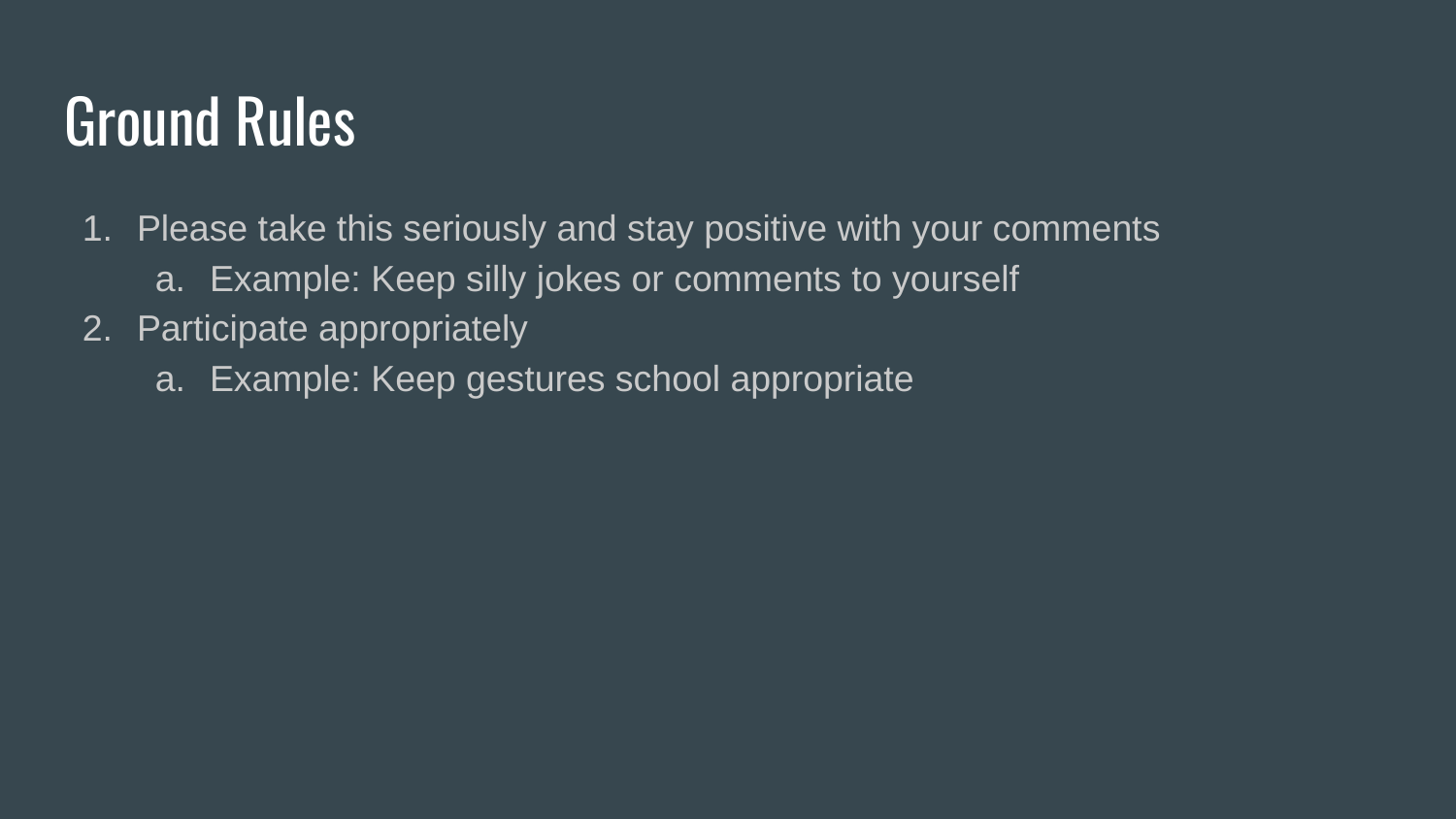

# Ground Rules
Please take this seriously and stay positive with your comments
Example: Keep silly jokes or comments to yourself
Participate appropriately
Example: Keep gestures school appropriate